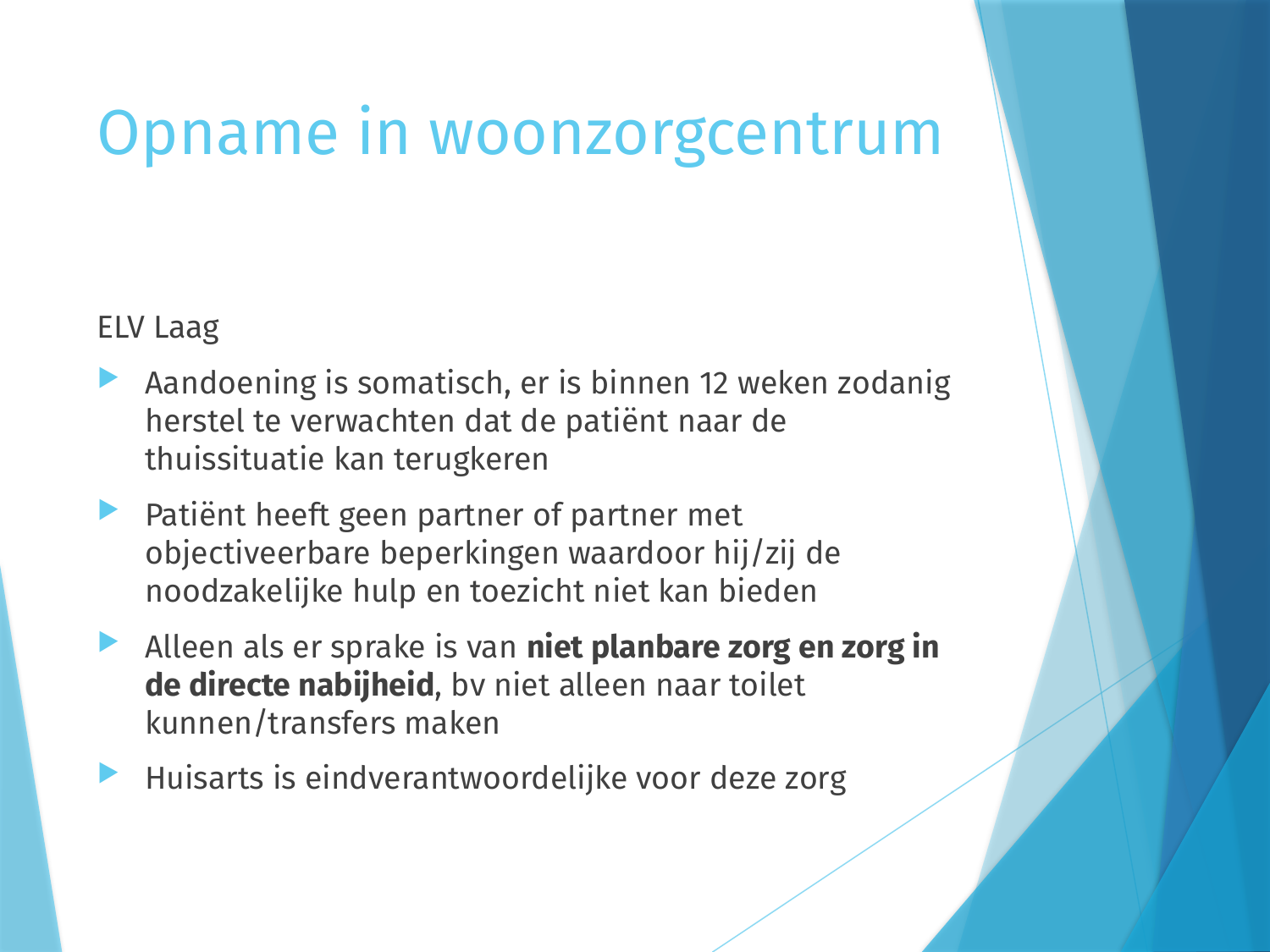

# Opname in woonzorgcentrum
ELV Laag
Aandoening is somatisch, er is binnen 12 weken zodanig herstel te verwachten dat de patiënt naar de thuissituatie kan terugkeren
Patiënt heeft geen partner of partner met objectiveerbare beperkingen waardoor hij/zij de noodzakelijke hulp en toezicht niet kan bieden
Alleen als er sprake is van niet planbare zorg en zorg in de directe nabijheid, bv niet alleen naar toilet kunnen/transfers maken
Huisarts is eindverantwoordelijke voor deze zorg